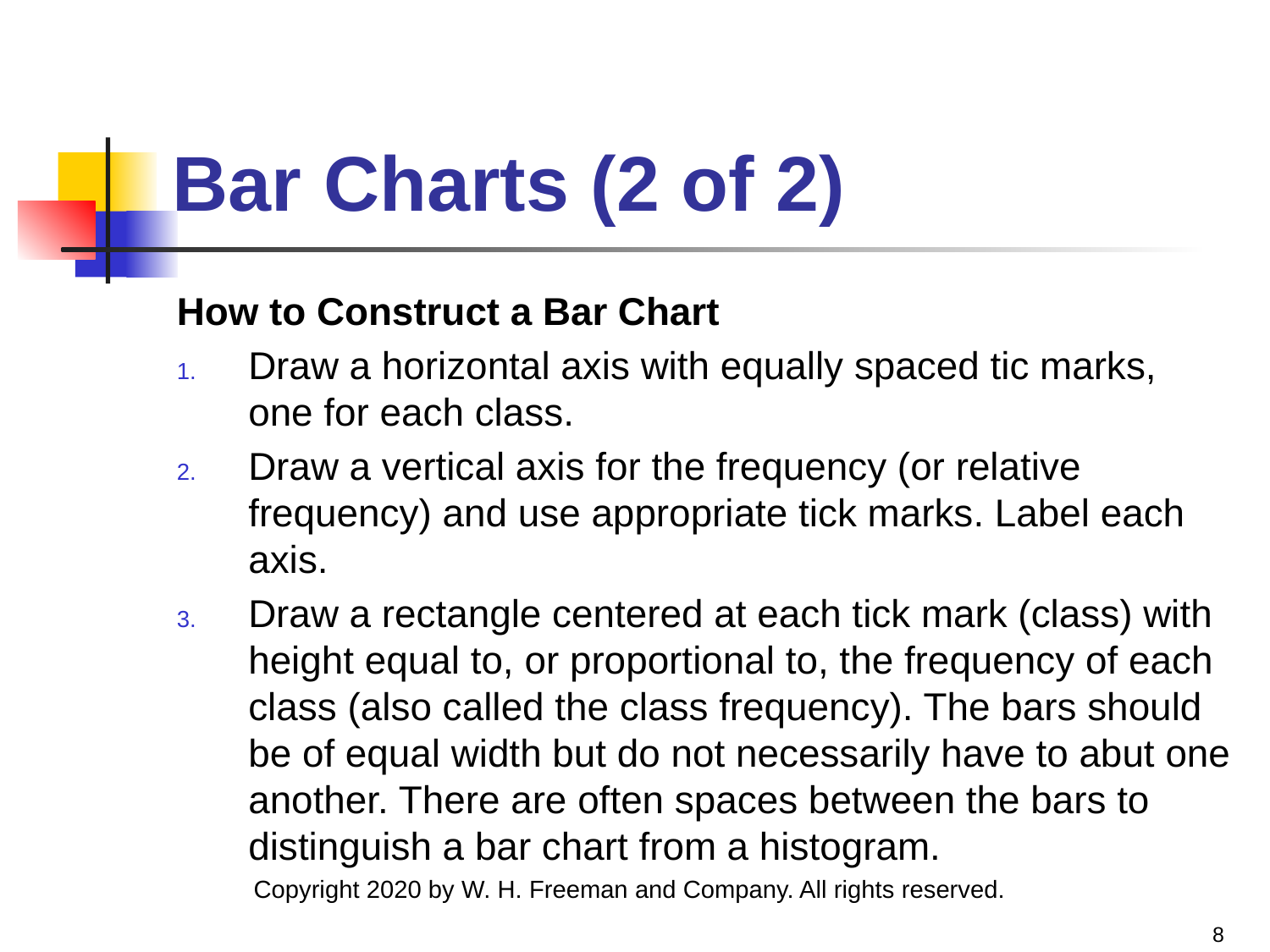

# Bar Charts (2 of 2)
How to Construct a Bar Chart
Draw a horizontal axis with equally spaced tic marks, one for each class.
Draw a vertical axis for the frequency (or relative frequency) and use appropriate tick marks. Label each axis.
Draw a rectangle centered at each tick mark (class) with height equal to, or proportional to, the frequency of each class (also called the class frequency). The bars should be of equal width but do not necessarily have to abut one another. There are often spaces between the bars to distinguish a bar chart from a histogram.